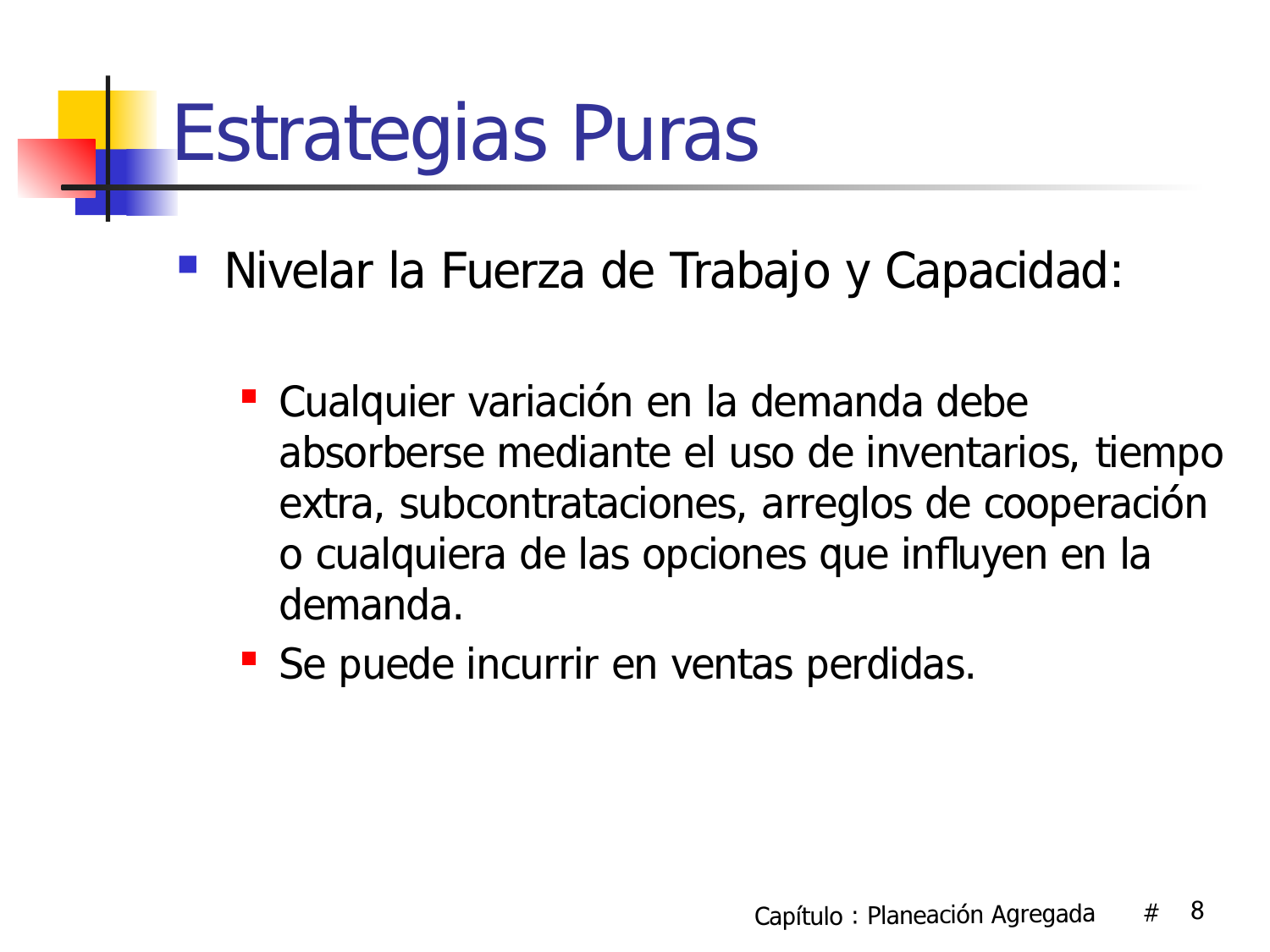

# Estrategias Puras
Nivelar la Fuerza de Trabajo y Capacidad:

Cualquier variación en la demanda debe absorberse mediante el uso de inventarios, tiempo extra, subcontrataciones, arreglos de cooperación o cualquiera de las opciones que influyen en la demanda.
Se puede incurrir en ventas perdidas.

8
Capítulo : Planeación Agregada      #